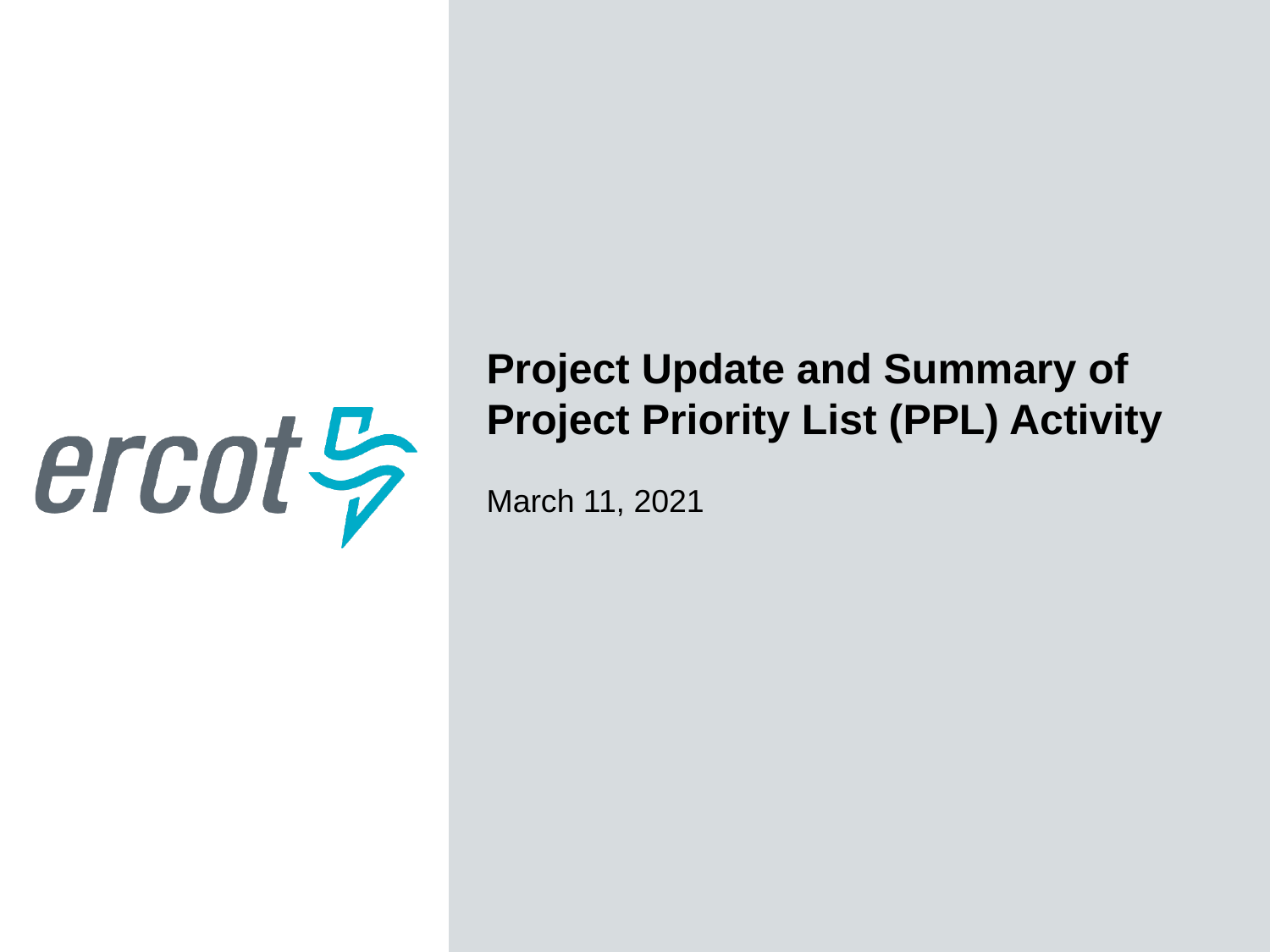

Project Update and Summary of
Project Priority List (PPL) Activity

March 11, 2021